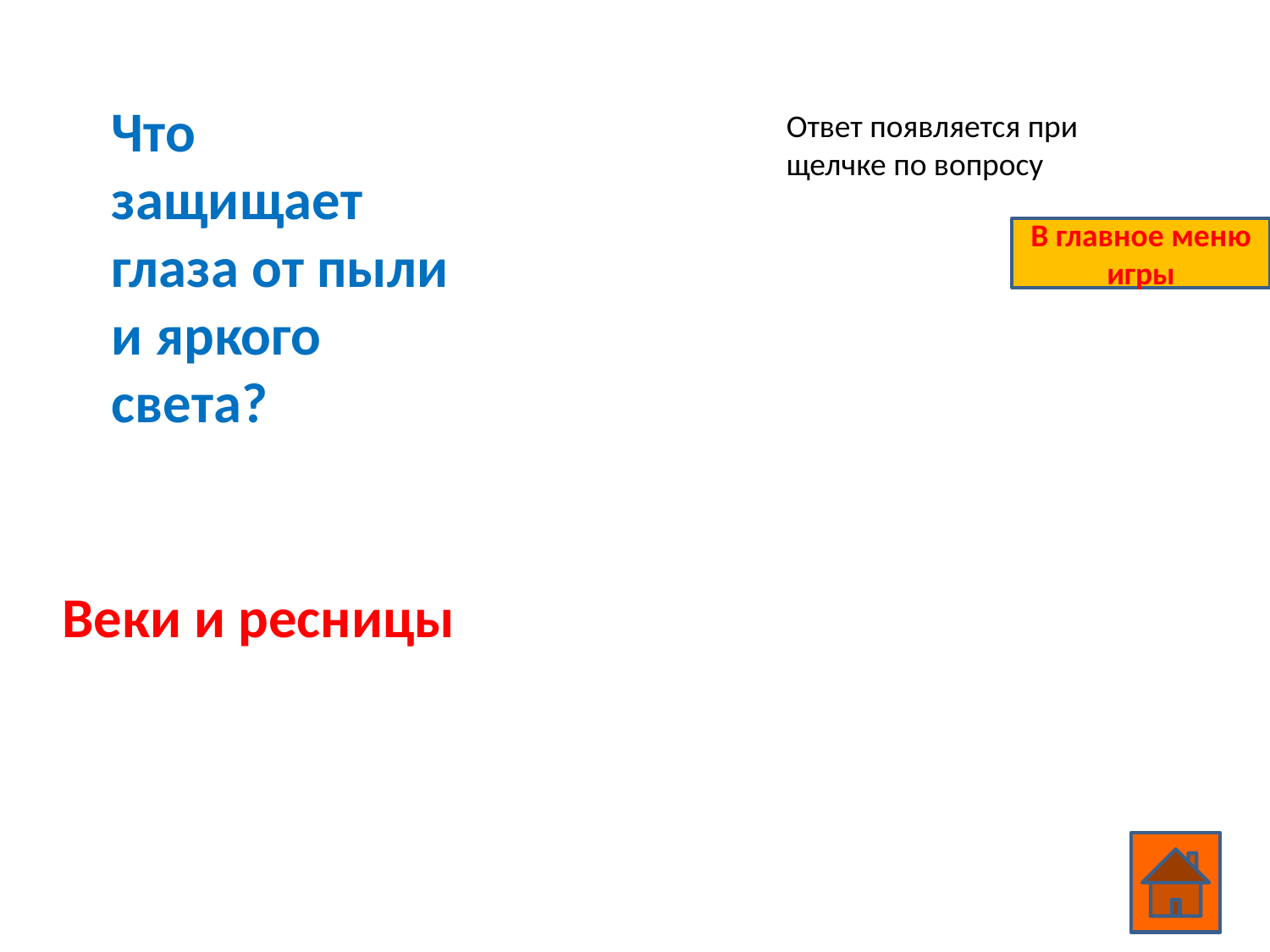

Что защищает глаза от пыли и яркого света?
Ответ появляется при щелчке по вопросу
В главное меню игры
Веки и ресницы